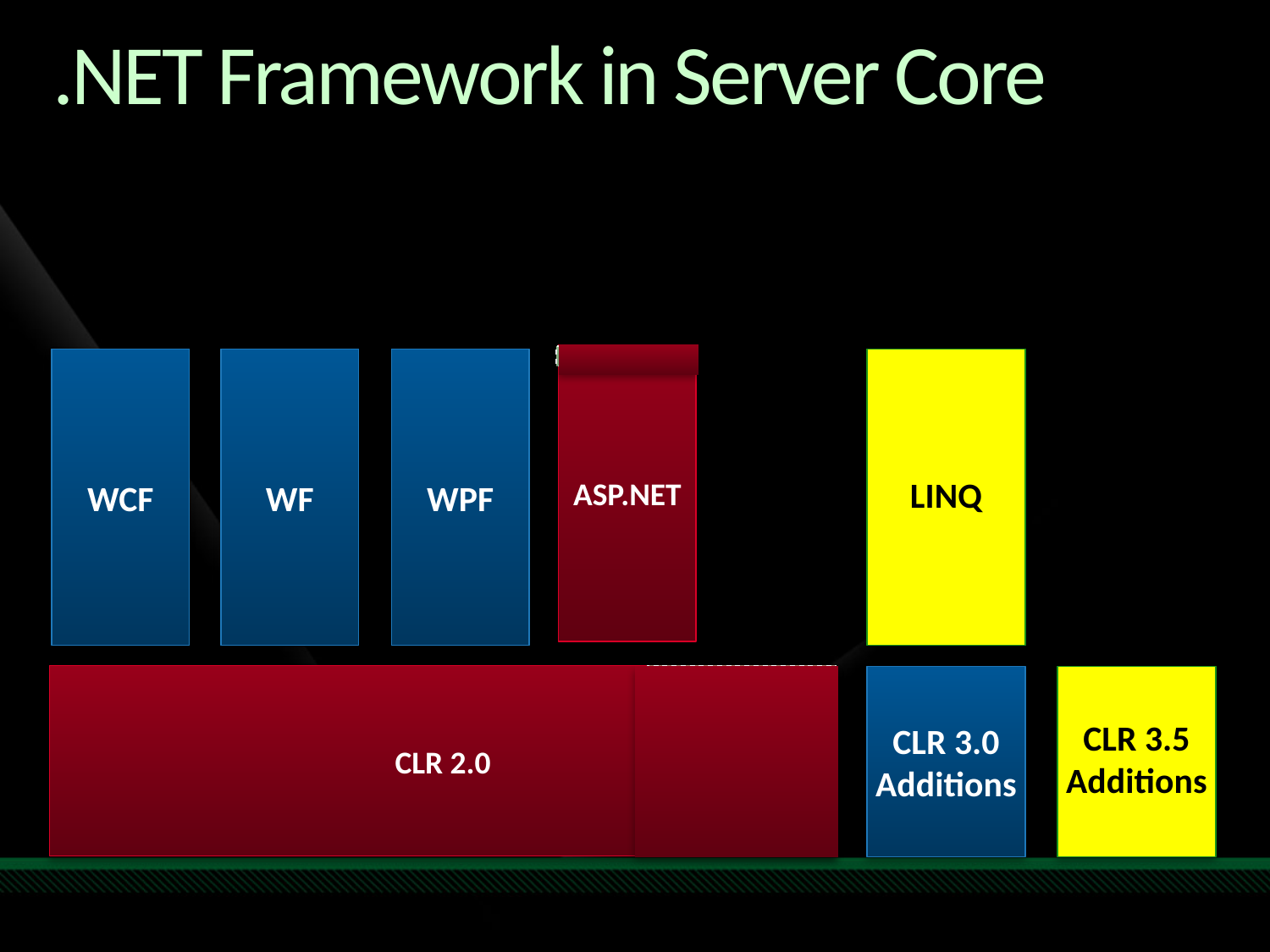

# .NET Framework in Server Core

ASP.NET

WCF
WF
WPF
LINQ
WPF

CLR 2.0

CLR 3.0
Additions
CLR 3.5
Additions